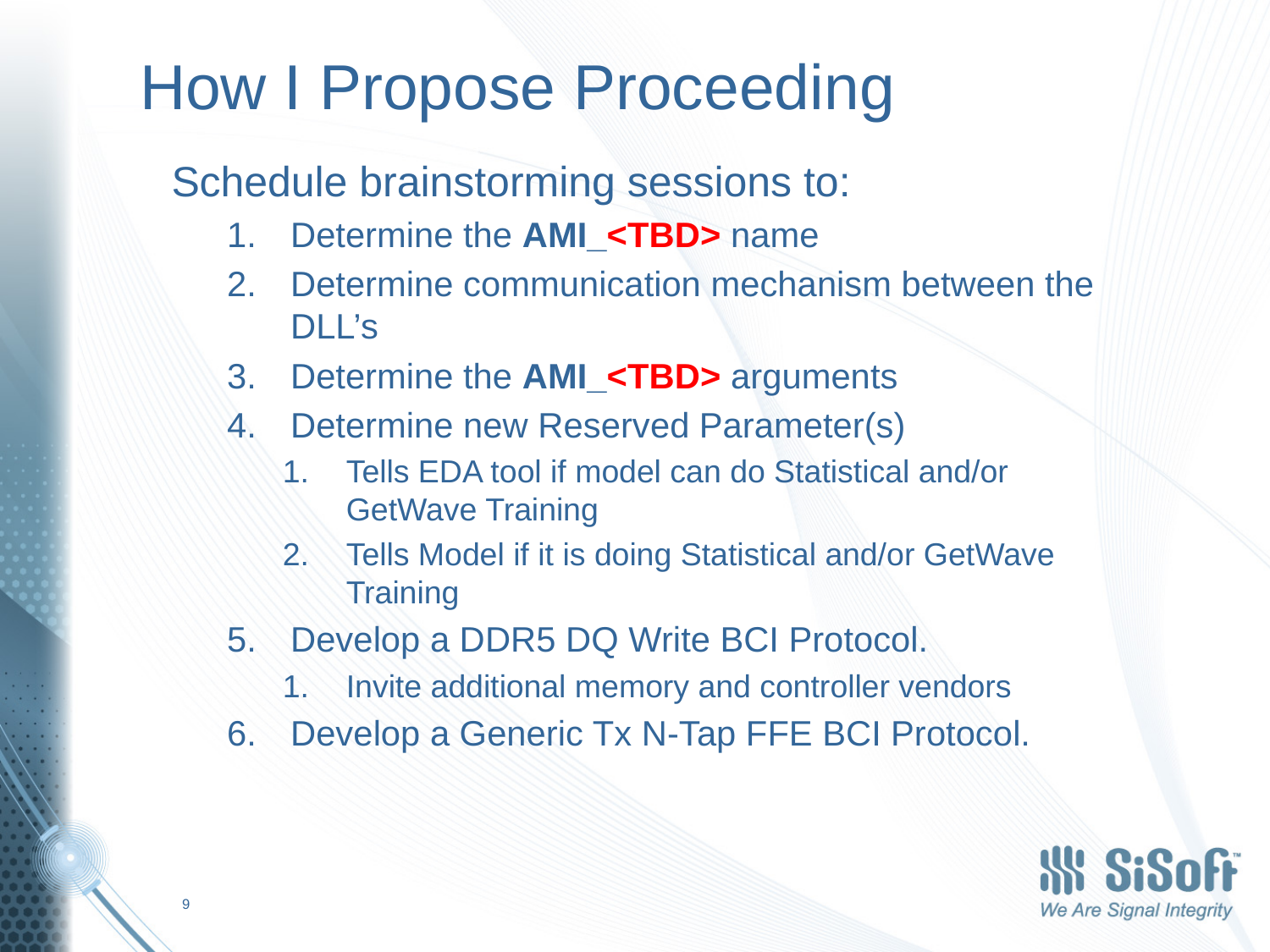

# How I Propose Proceeding
Schedule brainstorming sessions to:
Determine the AMI_<TBD> name
Determine communication mechanism between the DLL’s
Determine the AMI_<TBD> arguments
Determine new Reserved Parameter(s)
Tells EDA tool if model can do Statistical and/or GetWave Training
Tells Model if it is doing Statistical and/or GetWave Training
Develop a DDR5 DQ Write BCI Protocol.
Invite additional memory and controller vendors
Develop a Generic Tx N-Tap FFE BCI Protocol.

9